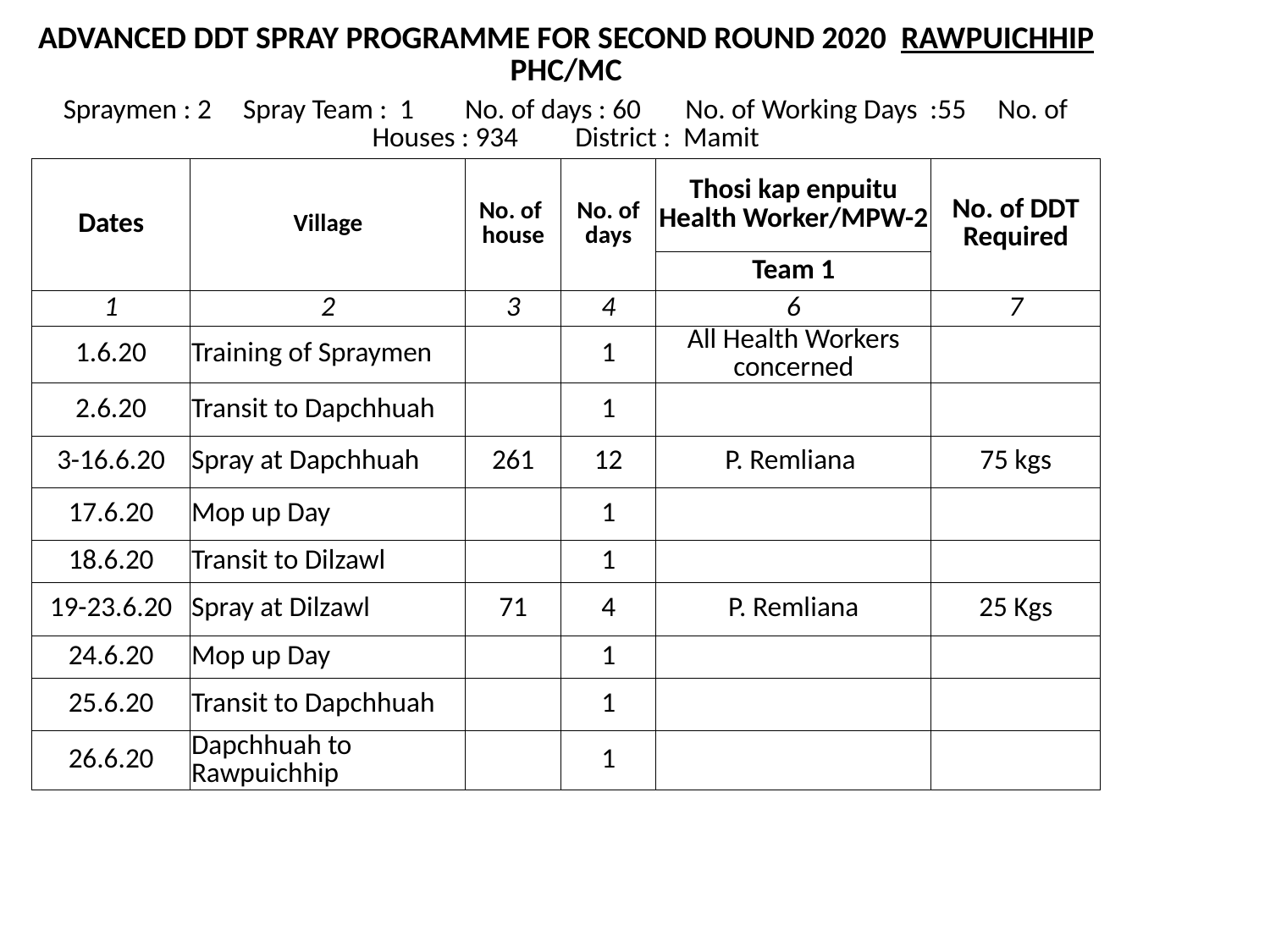

| ADVANCED DDT SPRAY PROGRAMME FOR SECOND ROUND 2020 RAWPUICHHIP PHC/MC |  |  |  |  |  |
| --- | --- | --- | --- | --- | --- |
| Spraymen : 2 Spray Team : 1 No. of days : 60 No. of Working Days :55 No. of Houses : 934 District : Mamit |  |  |  |  |  |
| Dates | Village | No. of house | No. of days | Thosi kap enpuitu Health Worker/MPW-2 | No. of DDT Required |
|  |  |  |  | Team 1 |  |
| 1 | 2 | 3 | 4 | 6 | 7 |
| 1.6.20 | Training of Spraymen |  | 1 | All Health Workers concerned |  |
| 2.6.20 | Transit to Dapchhuah |  | 1 |  |  |
| 3-16.6.20 | Spray at Dapchhuah | 261 | 12 | P. Remliana | 75 kgs |
| 17.6.20 | Mop up Day |  | 1 |  |  |
| 18.6.20 | Transit to Dilzawl |  | 1 |  |  |
| 19-23.6.20 | Spray at Dilzawl | 71 | 4 | P. Remliana | 25 Kgs |
| 24.6.20 | Mop up Day |  | 1 |  |  |
| 25.6.20 | Transit to Dapchhuah |  | 1 |  |  |
| 26.6.20 | Dapchhuah to Rawpuichhip |  | 1 |  |  |